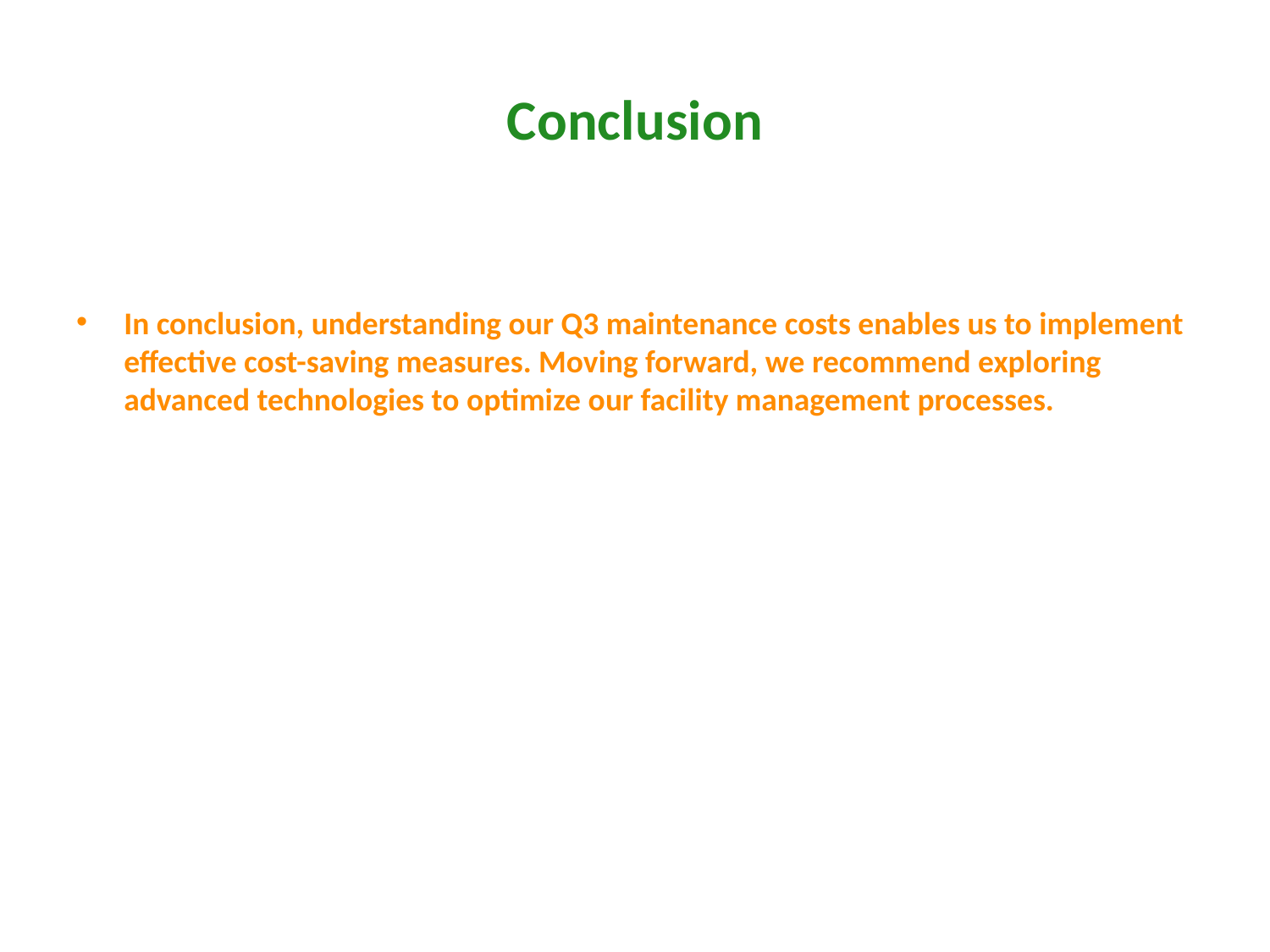

# Conclusion

In conclusion, understanding our Q3 maintenance costs enables us to implement effective cost-saving measures. Moving forward, we recommend exploring advanced technologies to optimize our facility management processes.